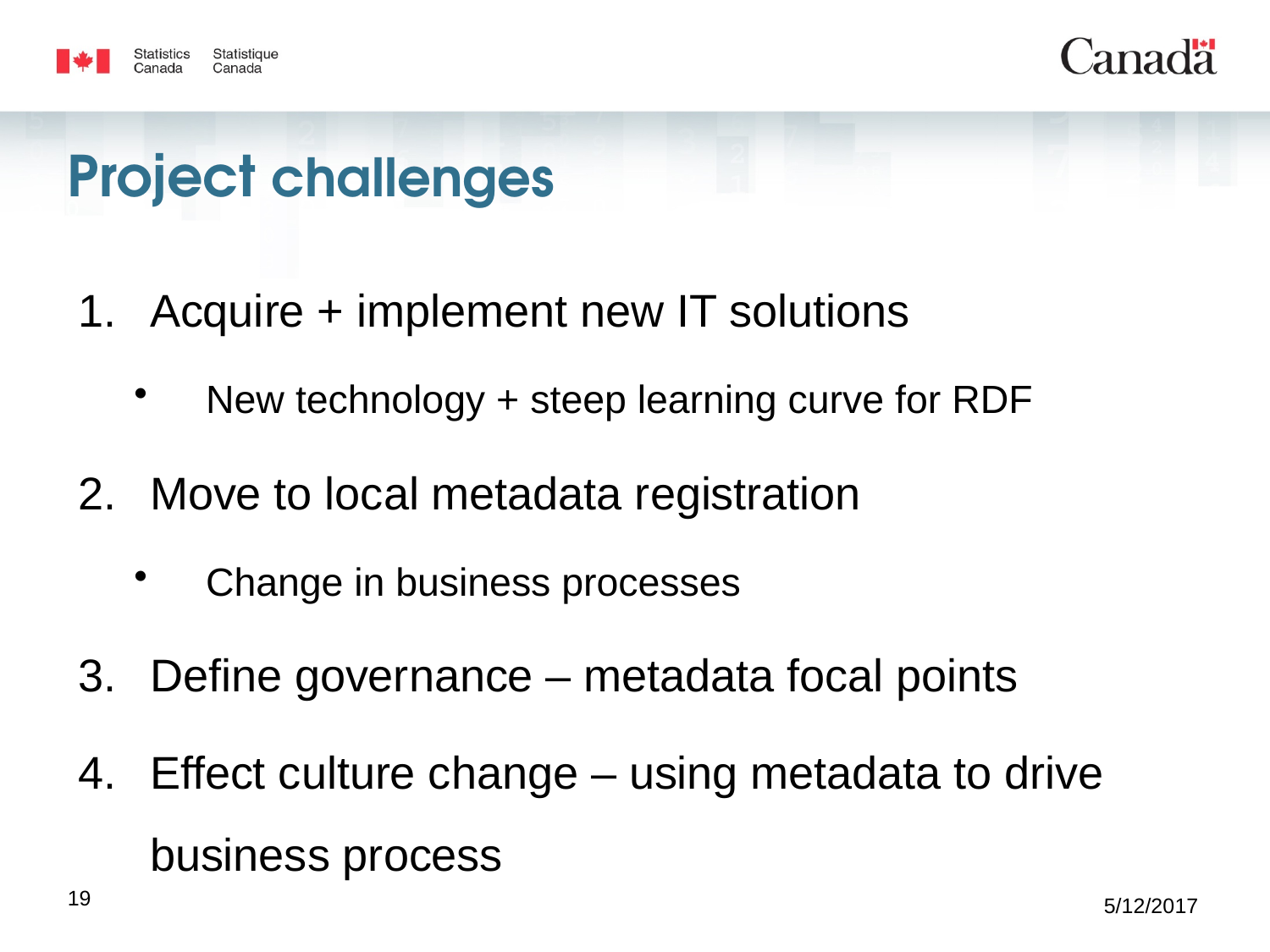

# Project challenges
Acquire + implement new IT solutions
New technology + steep learning curve for RDF
Move to local metadata registration
Change in business processes
Define governance – metadata focal points
Effect culture change – using metadata to drive business process

19
5/12/2017